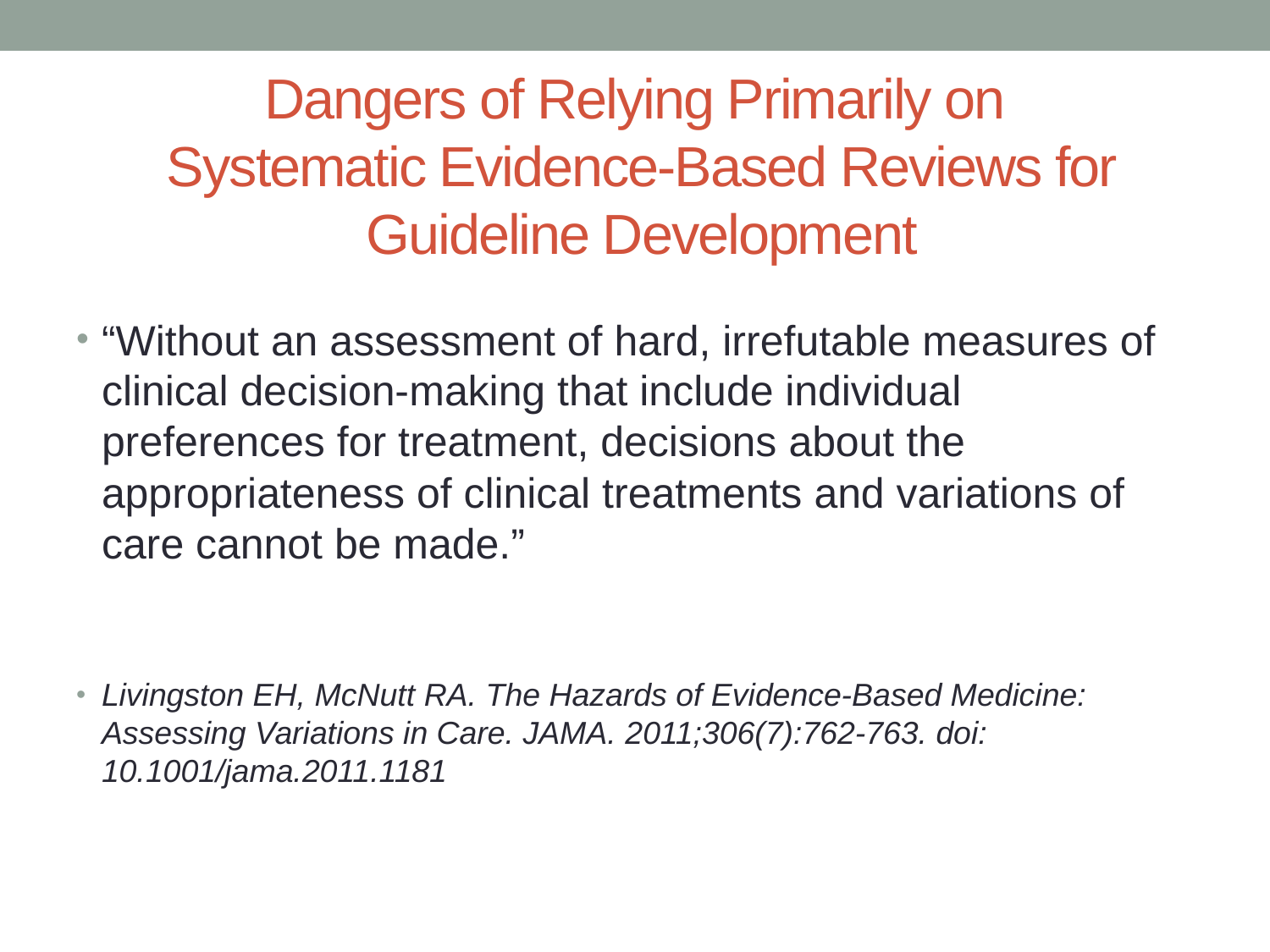

# Dangers of Relying Primarily on Systematic Evidence-Based Reviews for Guideline Development
“Without an assessment of hard, irrefutable measures of clinical decision-making that include individual preferences for treatment, decisions about the appropriateness of clinical treatments and variations of care cannot be made.”
Livingston EH, McNutt RA. The Hazards of Evidence-Based Medicine: Assessing Variations in Care. JAMA. 2011;306(7):762-763. doi: 10.1001/jama.2011.1181